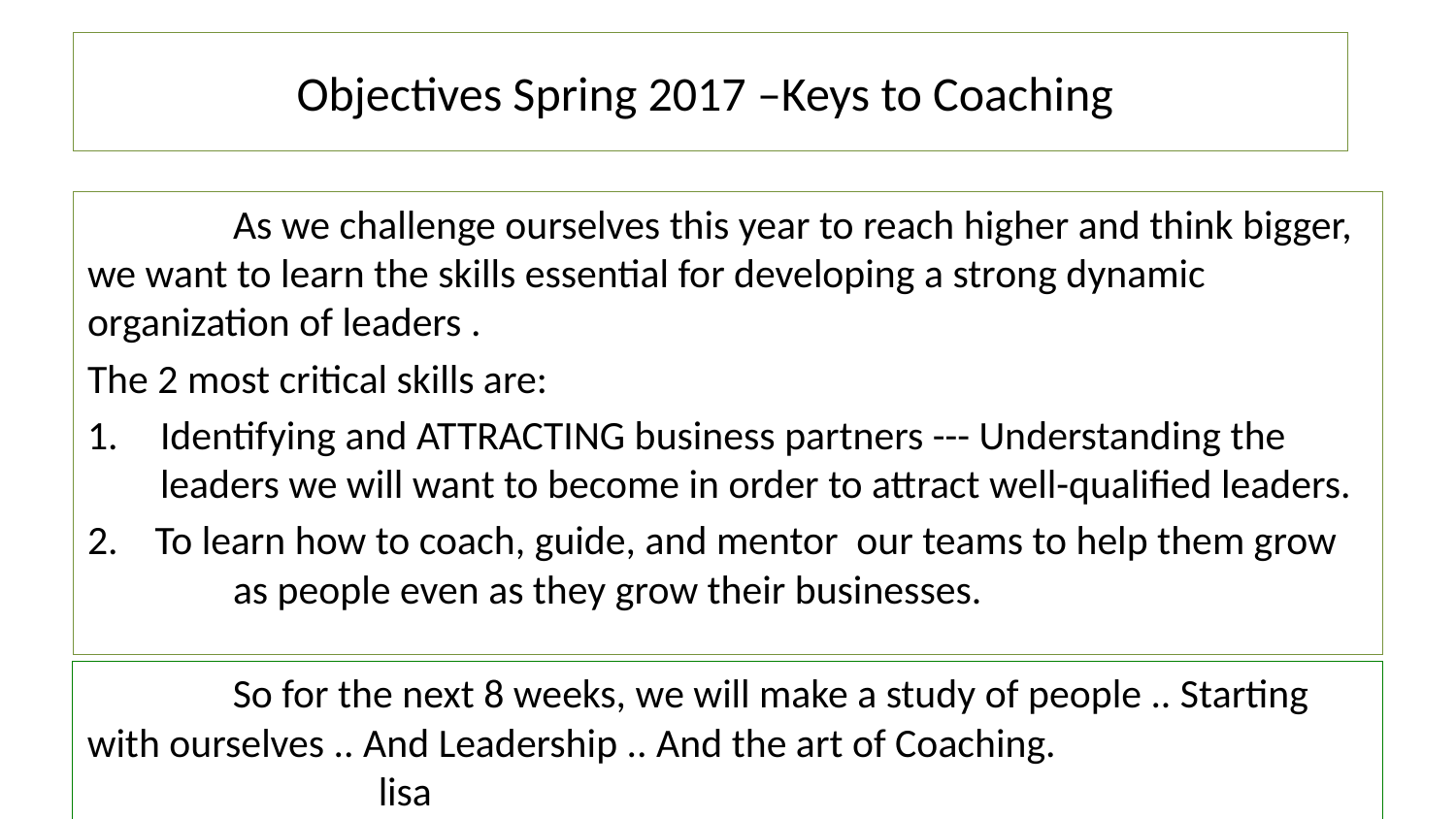

# Objectives Spring 2017 –Keys to Coaching
	As we challenge ourselves this year to reach higher and think bigger, we want to learn the skills essential for developing a strong dynamic organization of leaders .
The 2 most critical skills are:
Identifying and ATTRACTING business partners --- Understanding the leaders we will want to become in order to attract well-qualified leaders.
2.    To learn how to coach, guide, and mentor  our teams to help them grow 	as people even as they grow their businesses.
	So for the next 8 weeks, we will make a study of people .. Starting with ourselves .. And Leadership .. And the art of Coaching.				lisa